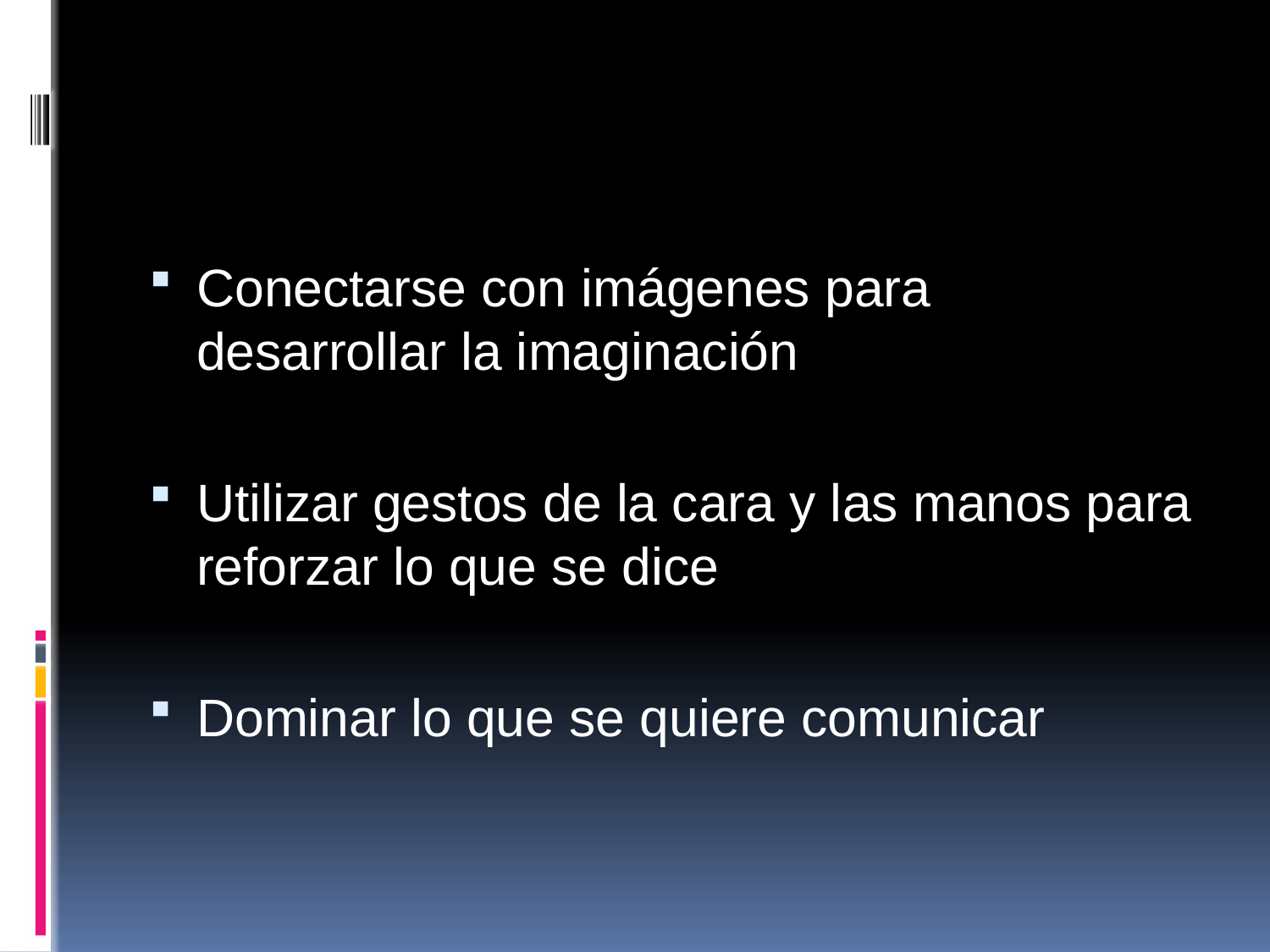

#
Conectarse con imágenes para desarrollar la imaginación

Utilizar gestos de la cara y las manos para reforzar lo que se dice

Dominar lo que se quiere comunicar